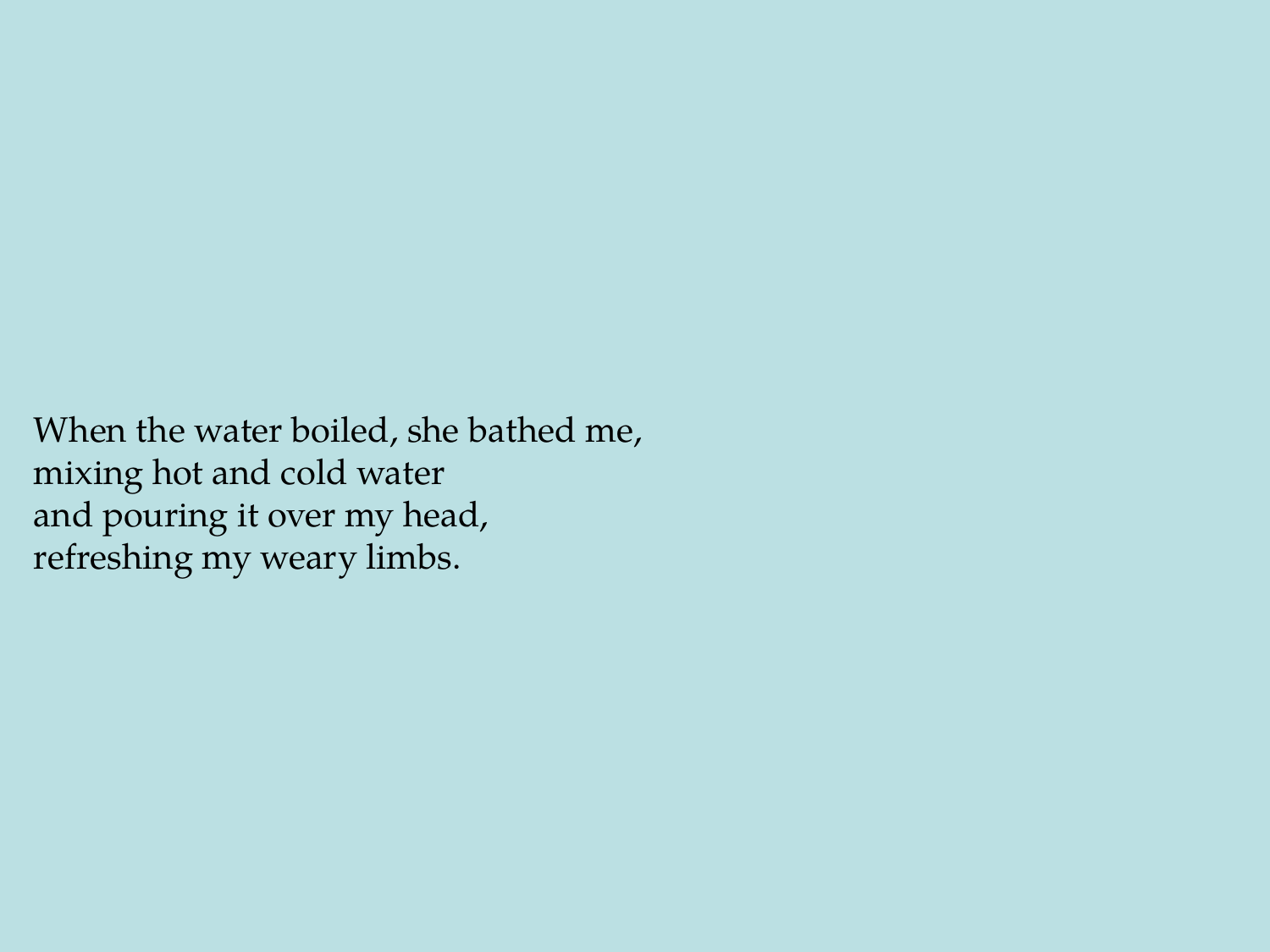

# When the water boiled, she bathed me, mixing hot and cold water and pouring it over my head, refreshing my weary limbs.